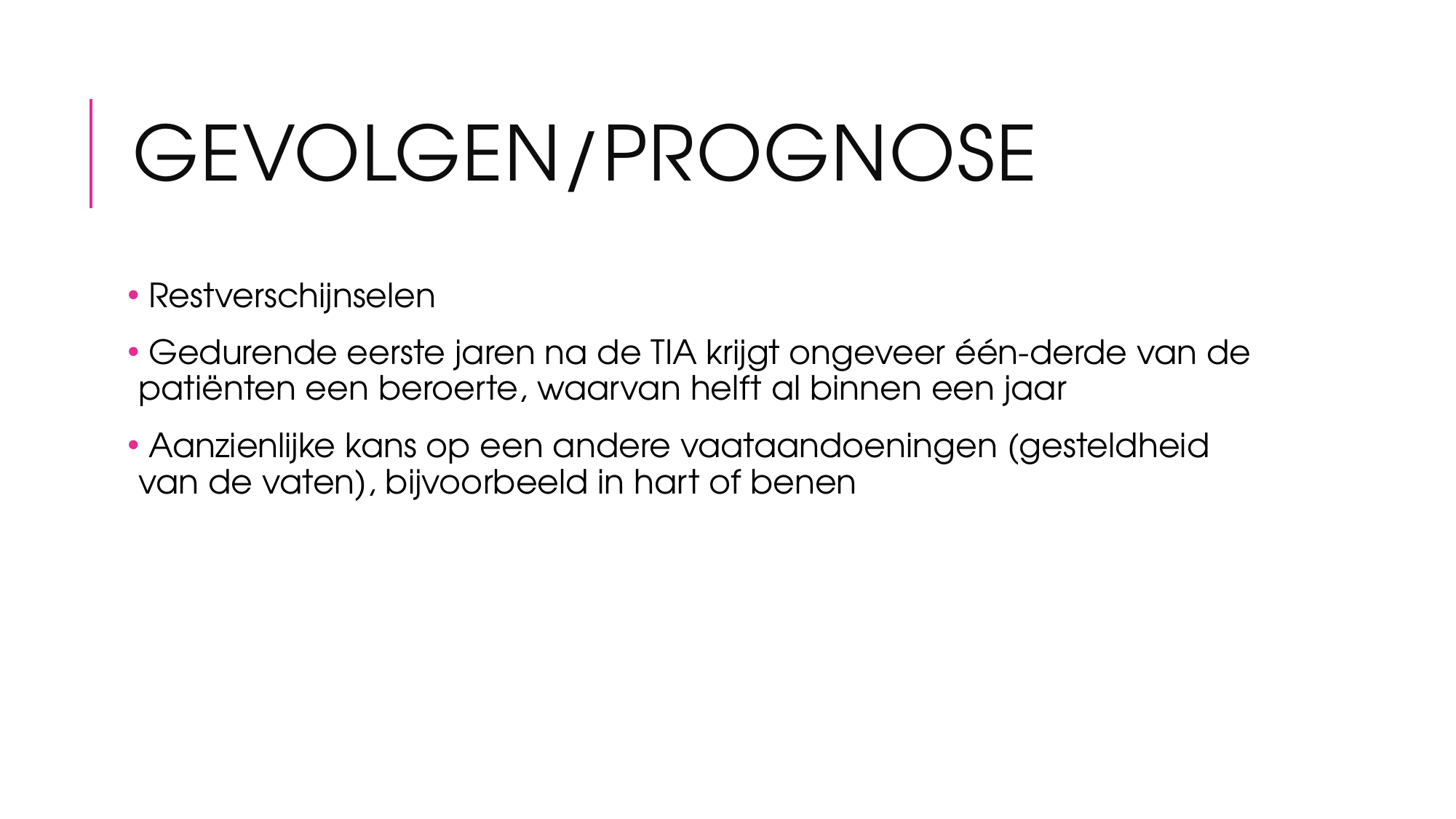

# Gevolgen/prognose
 Restverschijnselen
 Gedurende eerste jaren na de TIA krijgt ongeveer één-derde van de patiënten een beroerte, waarvan helft al binnen een jaar
 Aanzienlijke kans op een andere vaataandoeningen (gesteldheid van de vaten), bijvoorbeeld in hart of benen